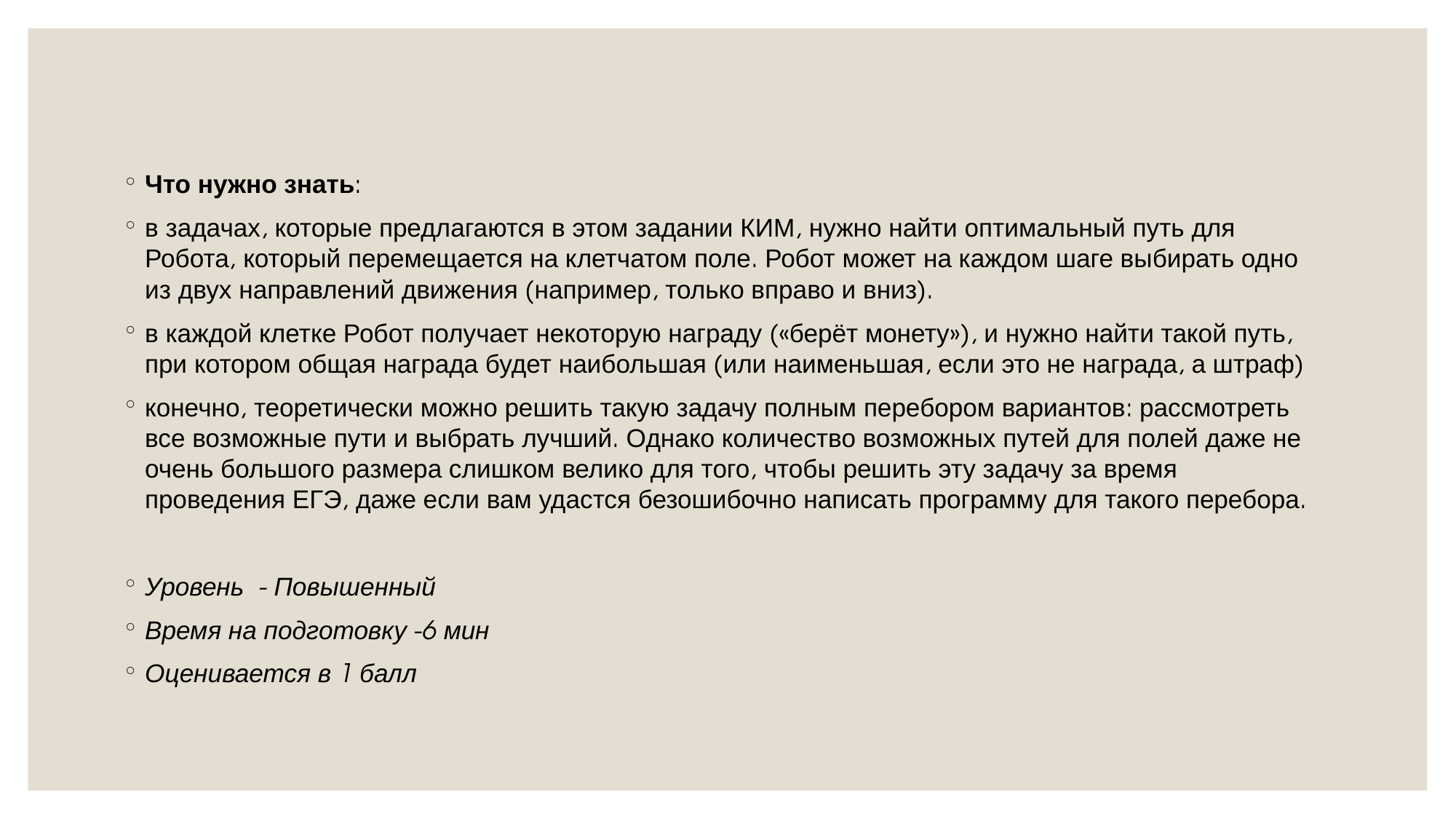

Что нужно знать:
в задачах, которые предлагаются в этом задании КИМ, нужно найти оптимальный путь для Робота, который перемещается на клетчатом поле. Робот может на каждом шаге выбирать одно из двух направлений движения (например, только вправо и вниз).
в каждой клетке Робот получает некоторую награду («берёт монету»), и нужно найти такой путь, при котором общая награда будет наибольшая (или наименьшая, если это не награда, а штраф)
конечно, теоретически можно решить такую задачу полным перебором вариантов: рассмотреть все возможные пути и выбрать лучший. Однако количество возможных путей для полей даже не очень большого размера слишком велико для того, чтобы решить эту задачу за время проведения ЕГЭ, даже если вам удастся безошибочно написать программу для такого перебора.

Уровень  - Повышенный
Время на подготовку -6 мин
Оценивается в 1 балл